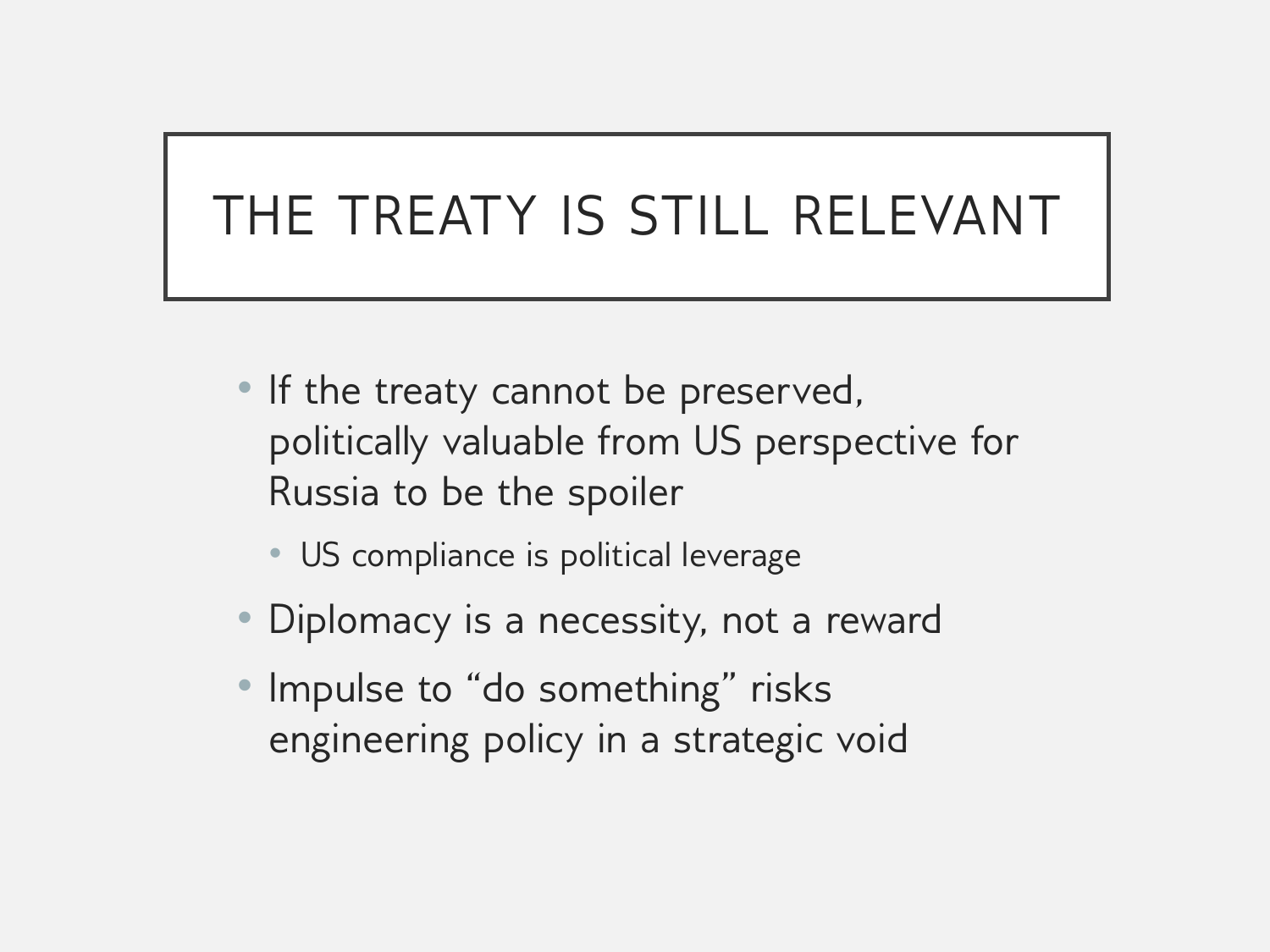

# The treaty is still relevant
If the treaty cannot be preserved, politically valuable from US perspective for Russia to be the spoiler
US compliance is political leverage
Diplomacy is a necessity, not a reward
Impulse to “do something” risks engineering policy in a strategic void